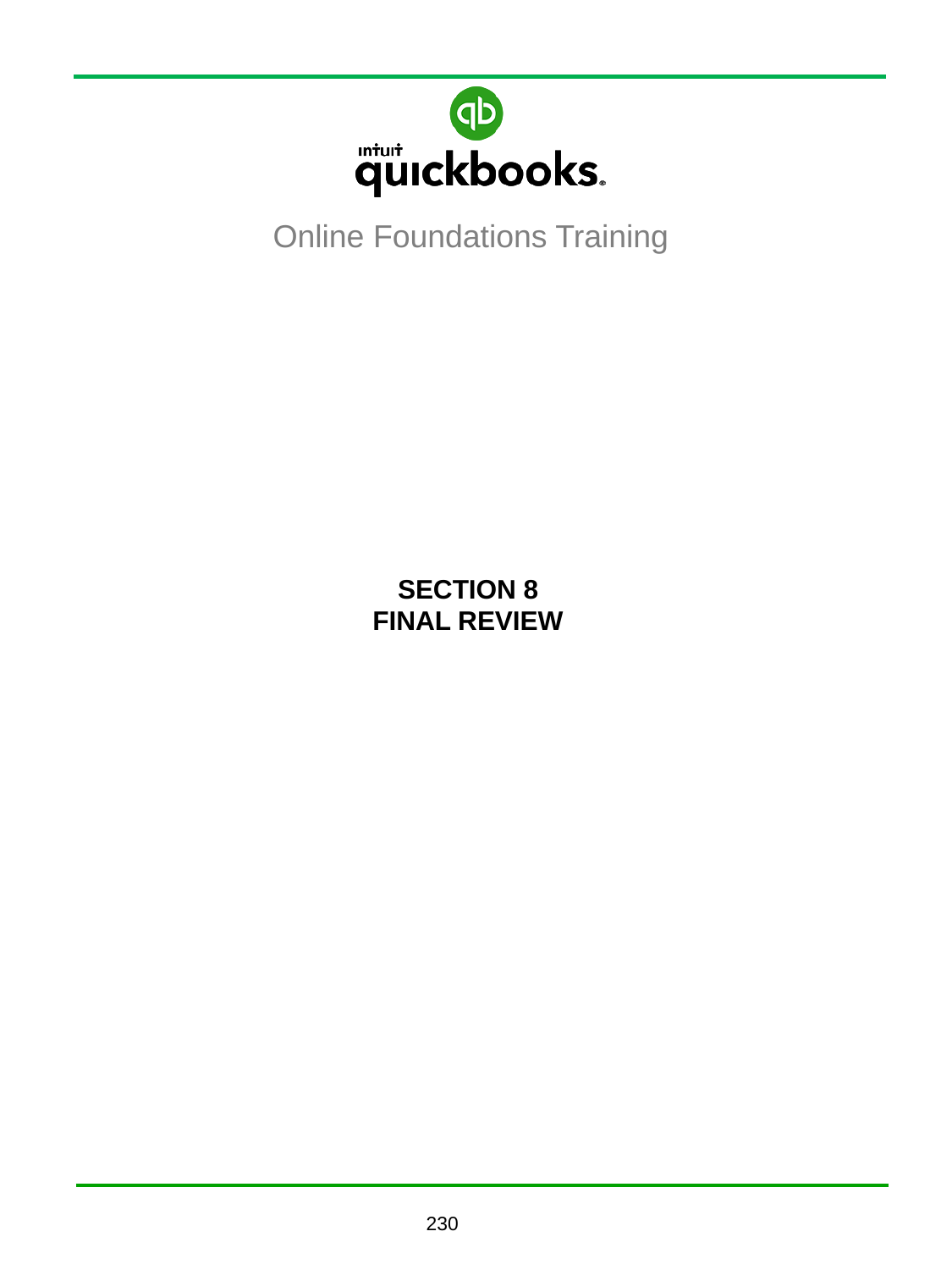

Online Foundations Training
# Section 8 Final Review